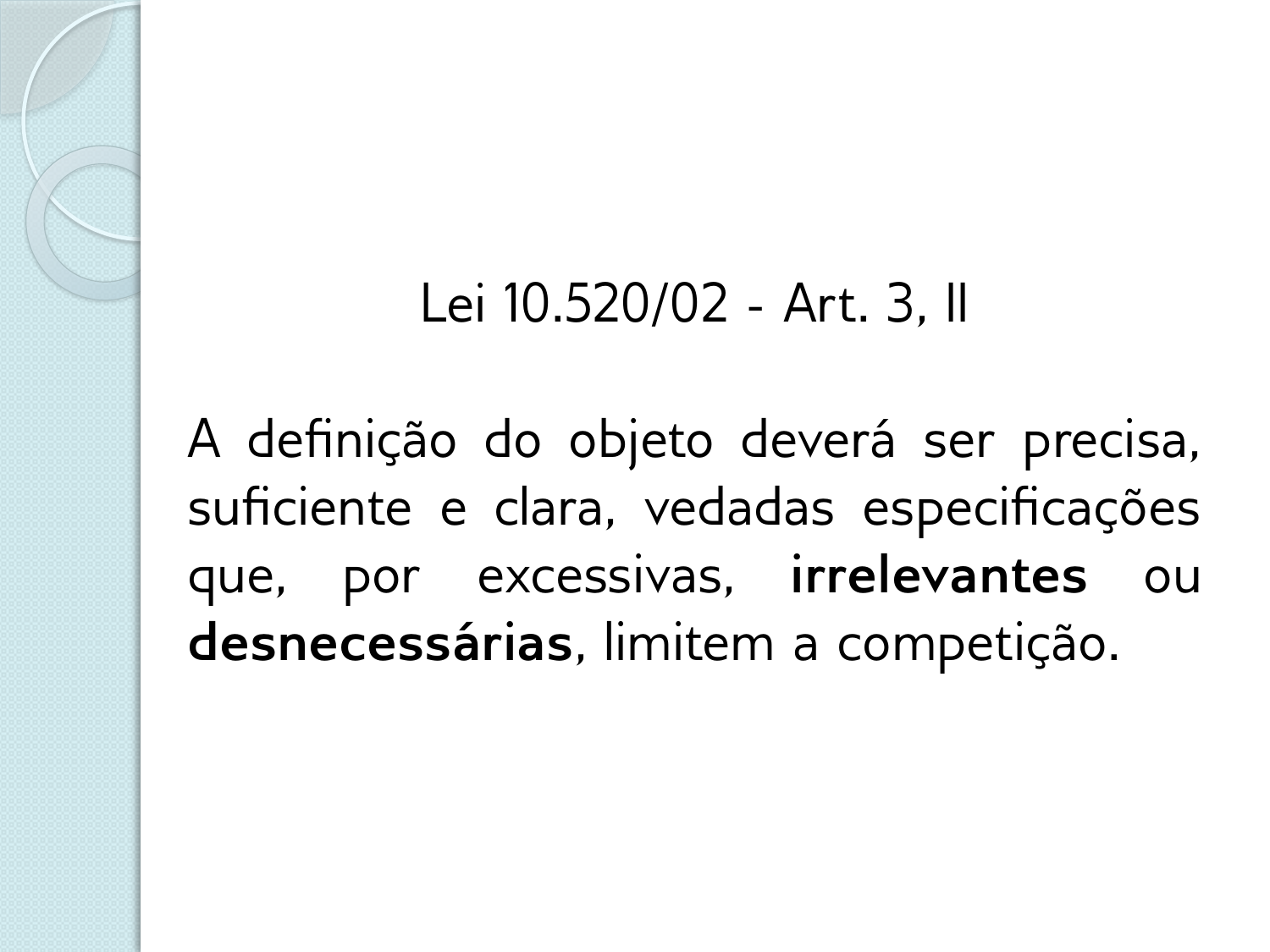

Lei 10.520/02 - Art. 3, II

A definição do objeto deverá ser precisa, suficiente e clara, vedadas especificações que, por excessivas, irrelevantes ou desnecessárias, limitem a competição.